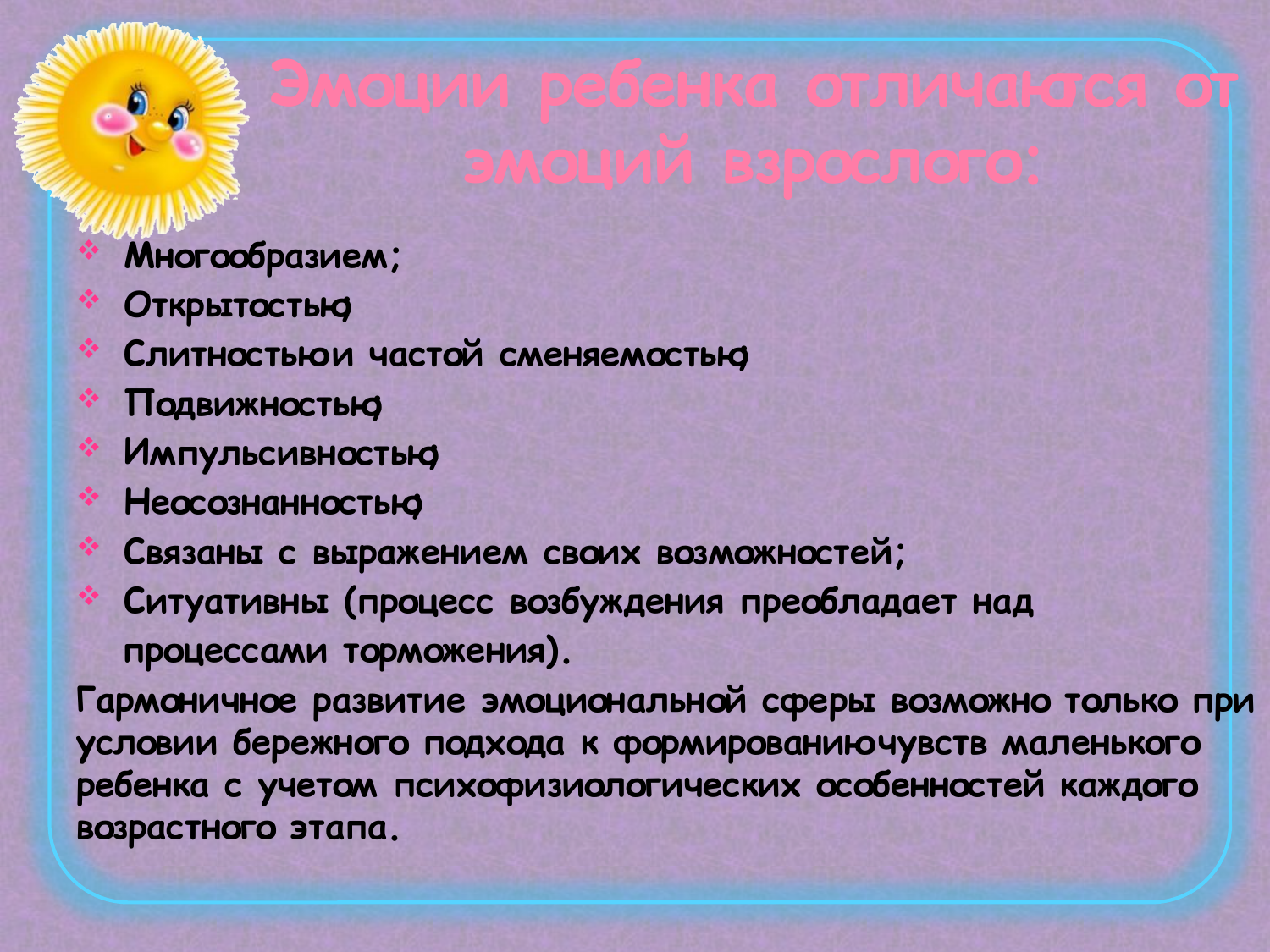

Эмоции ребенка отличаются от эмоций взрослого:
Многообразием;
Открытостью;
Слитностью и частой сменяемостью;
Подвижностью;
Импульсивностью;
Неосознанностью;
Связаны с выражением своих возможностей;
Ситуативны (процесс возбуждения преобладает над
   процессами торможения).
Гармоничное развитие эмоциональной сферы возможно только при условии бережного подхода к формированию чувств маленького ребенка с учетом психофизиологических особенностей каждого возрастного этапа.